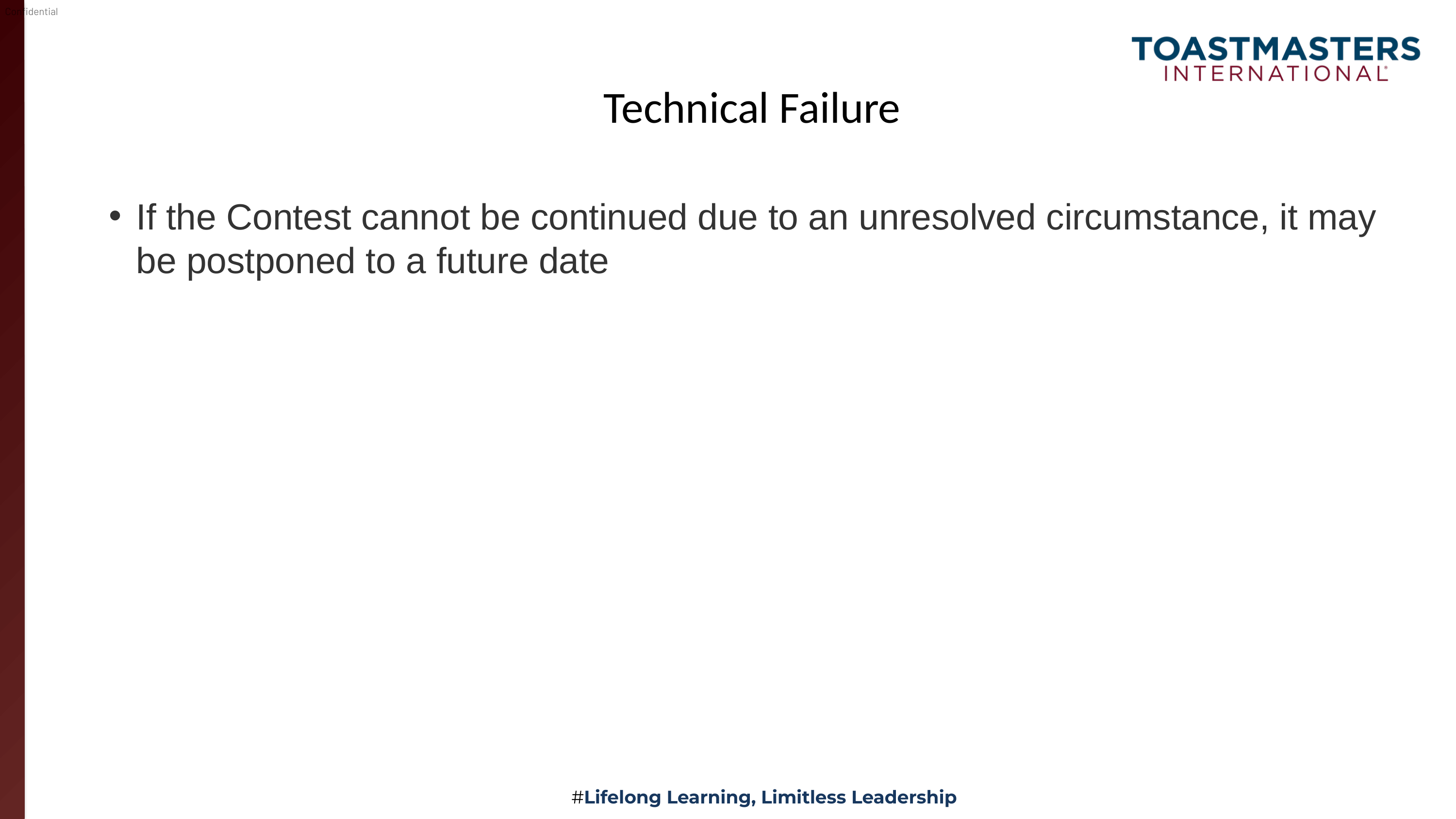

# Technical Failure
If the Contest cannot be continued due to an unresolved circumstance, it may be postponed to a future date